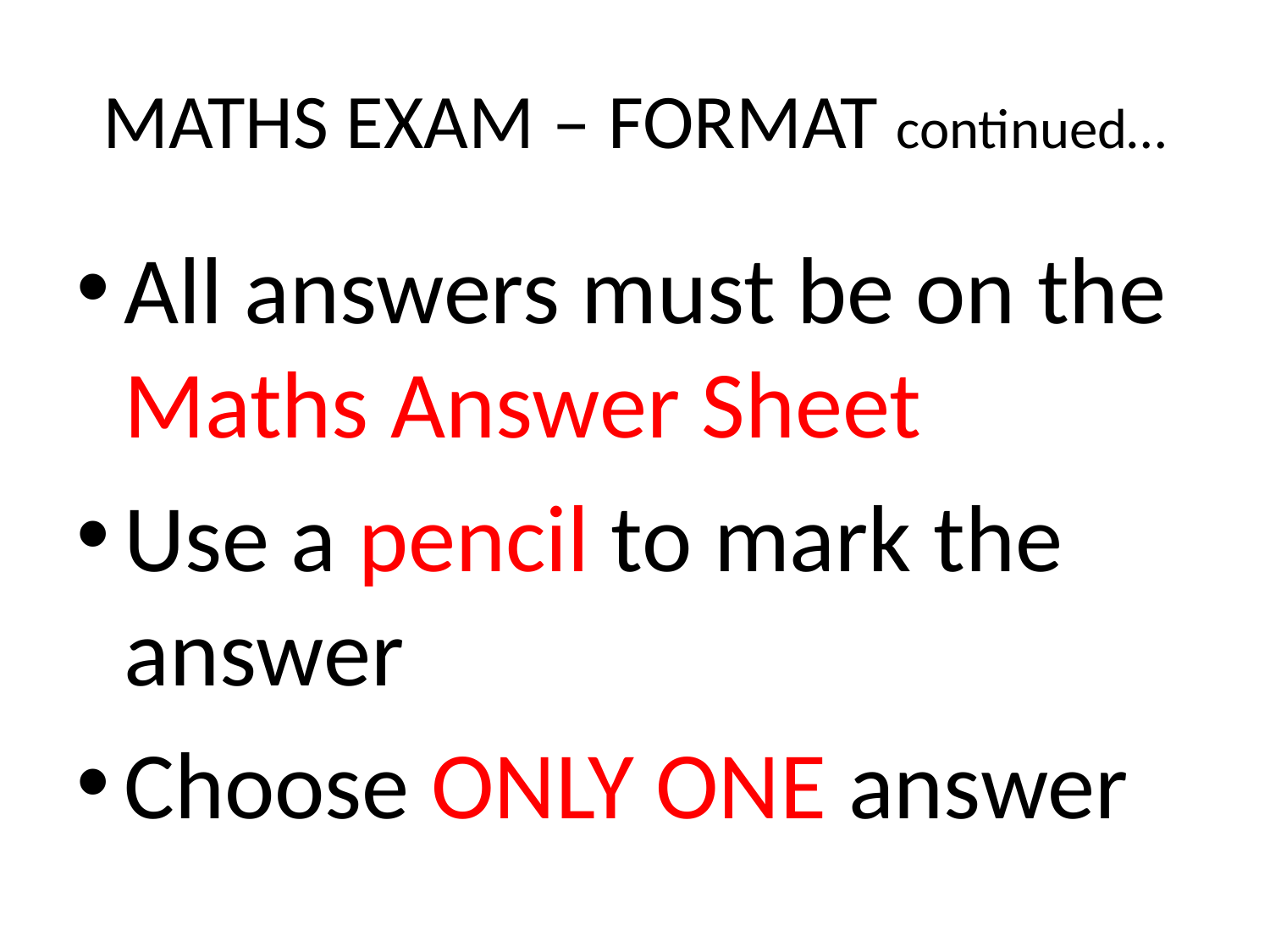

# MATHS EXAM – FORMAT continued…
All answers must be on the Maths Answer Sheet
Use a pencil to mark the answer
Choose ONLY ONE answer